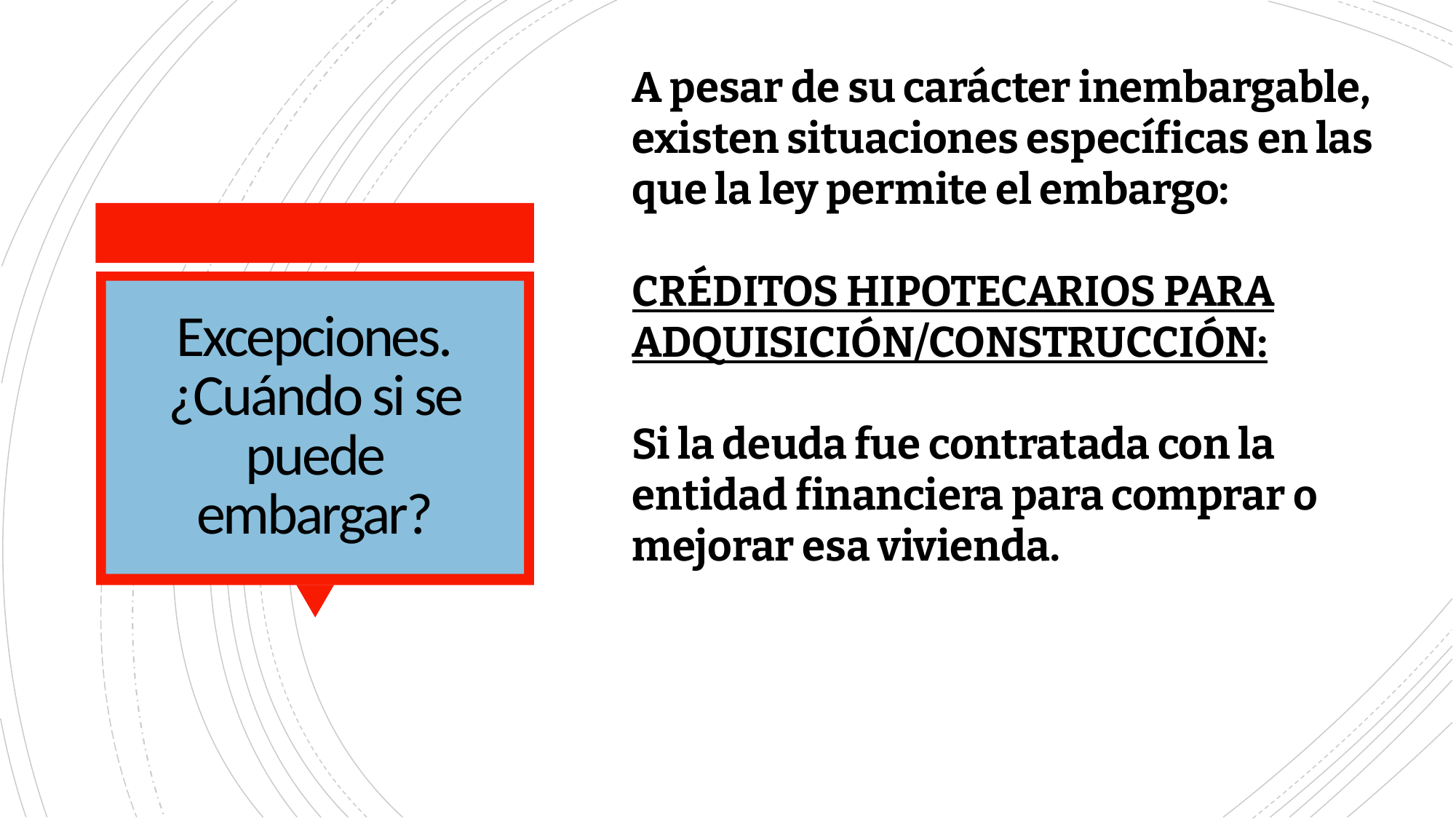

A pesar de su carácter inembargable, existen situaciones específicas en las que la ley permite el embargo:

CRÉDITOS HIPOTECARIOS PARA ADQUISICIÓN/CONSTRUCCIÓN:

Si la deuda fue contratada con la entidad financiera para comprar o mejorar esa vivienda.
# Excepciones. ¿Cuándo si se puede embargar?